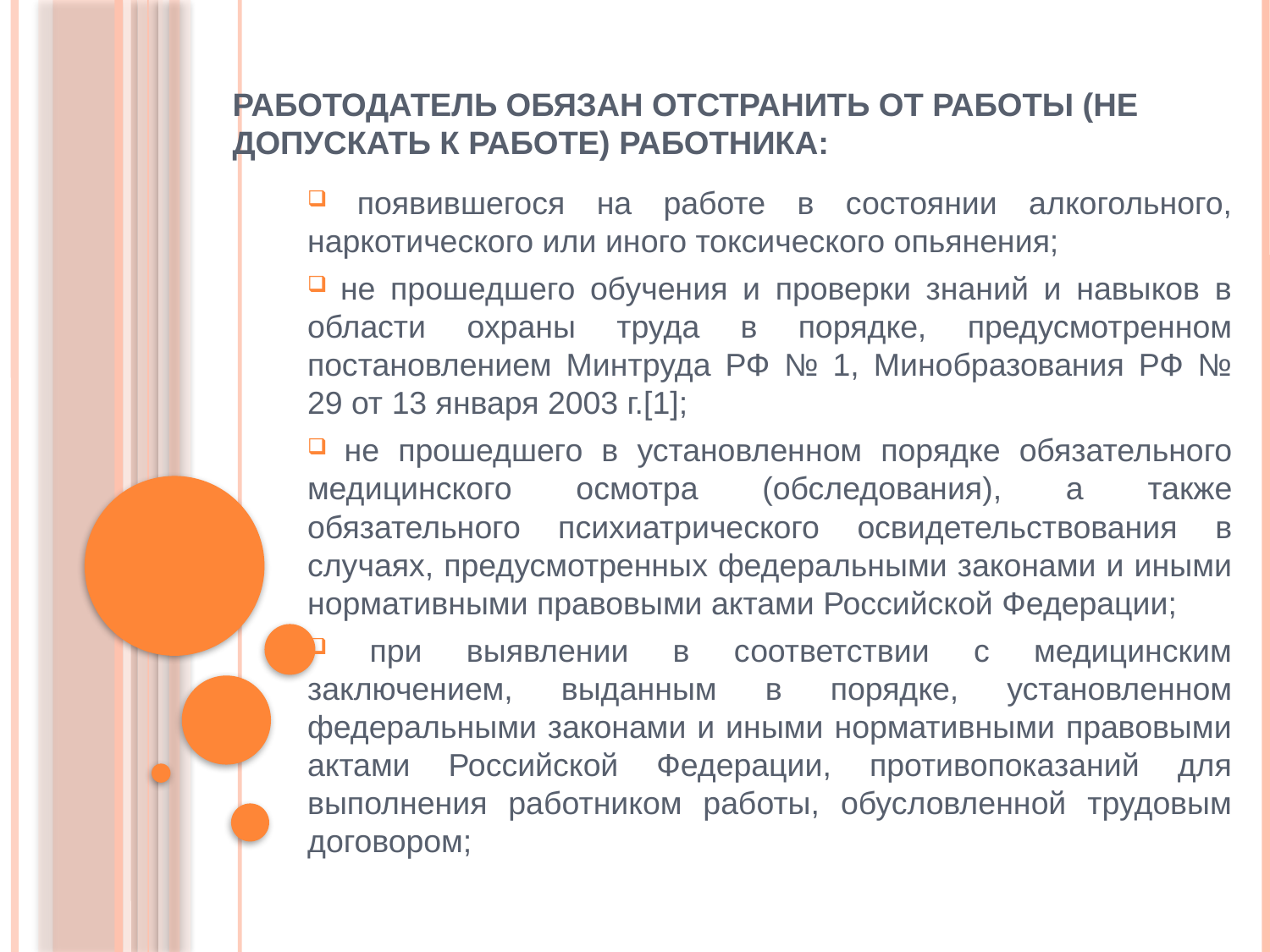

# работодатель обязан отстранить от работы (не допускать к работе) работника:
 появившегося на работе в состоянии алкогольного, наркотического или иного токсического опьянения;
 не прошедшего обучения и проверки знаний и навыков в области охраны труда в порядке, предусмотренном постановлением Минтруда РФ № 1, Минобразования РФ № 29 от 13 января 2003 г.[1];
 не прошедшего в установленном порядке обязательного медицинского осмотра (обследования), а также обязательного психиатрического освидетельствования в случаях, предусмотренных федеральными законами и иными нормативными правовыми актами Российской Федерации;
 при выявлении в соответствии с медицинским заключением, выданным в порядке, установленном федеральными законами и иными нормативными правовыми актами Российской Федерации, противопоказаний для выполнения работником работы, обусловленной трудовым договором;